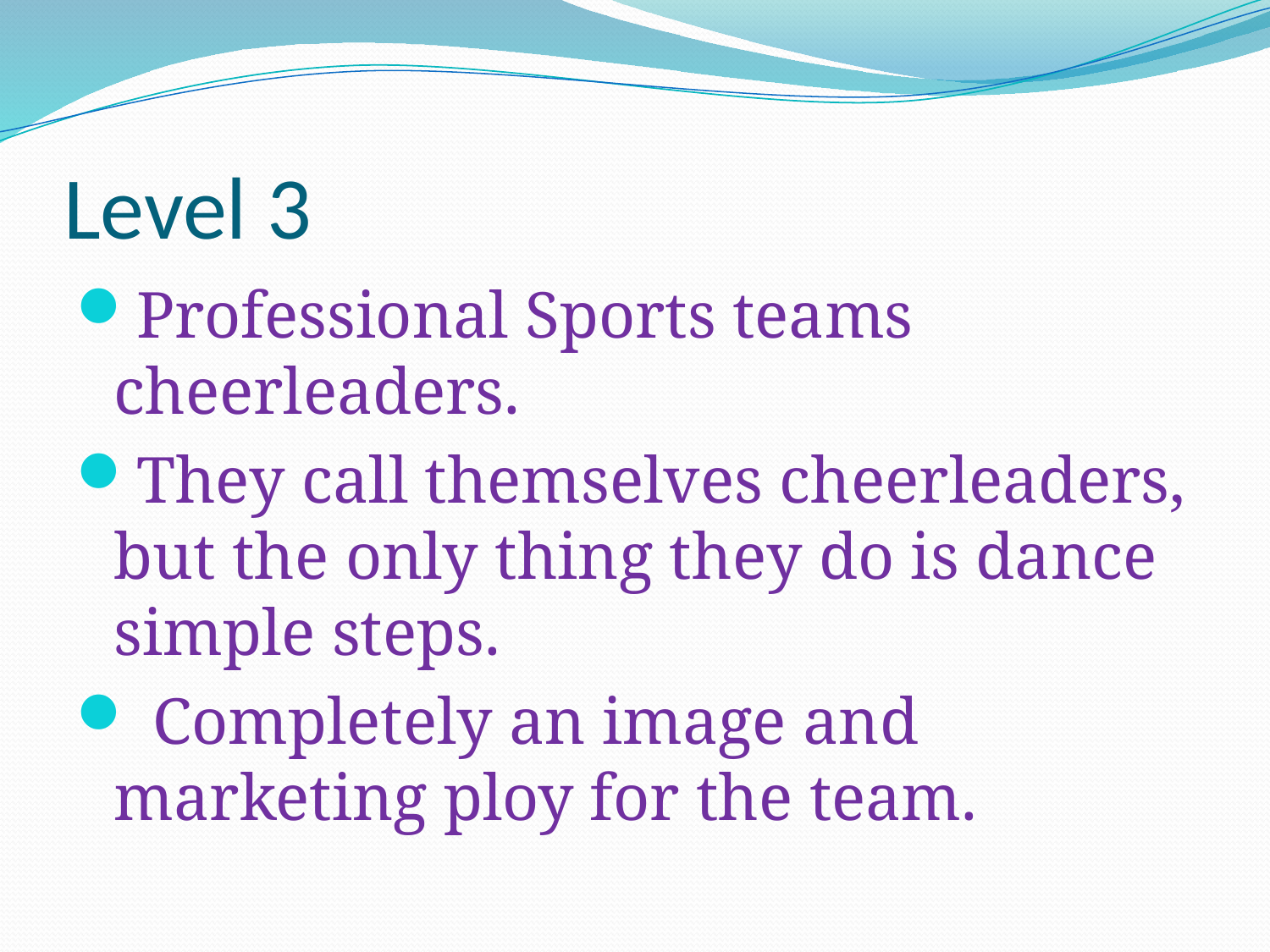

# Level 3
Professional Sports teams cheerleaders.
They call themselves cheerleaders, but the only thing they do is dance simple steps.
 Completely an image and marketing ploy for the team.